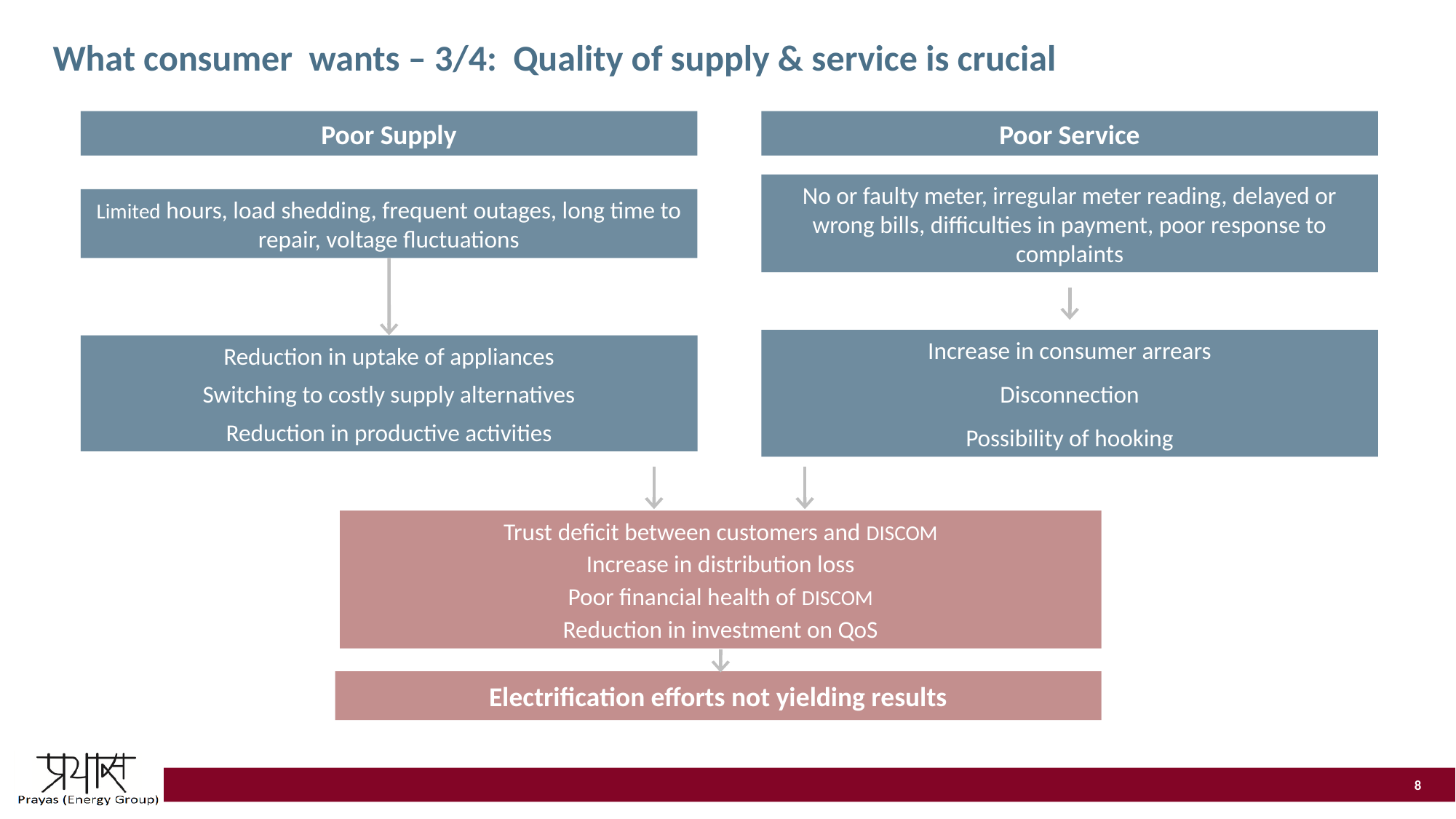

# What consumer  wants – 3/4:  Quality of supply & service is crucial
Poor Supply
Limited hours, load shedding, frequent outages, long time to repair, voltage fluctuations
Reduction in uptake of appliances

Switching to costly supply alternatives

Reduction in productive activities
Poor Service
No or faulty meter, irregular meter reading, delayed or wrong bills, difficulties in payment, poor response to complaints
Increase in consumer arrears

Disconnection

Possibility of hooking
Trust deficit between customers and DISCOM

Increase in distribution loss

Poor financial health of DISCOM

Reduction in investment on QoS
Electrification efforts not yielding results
8